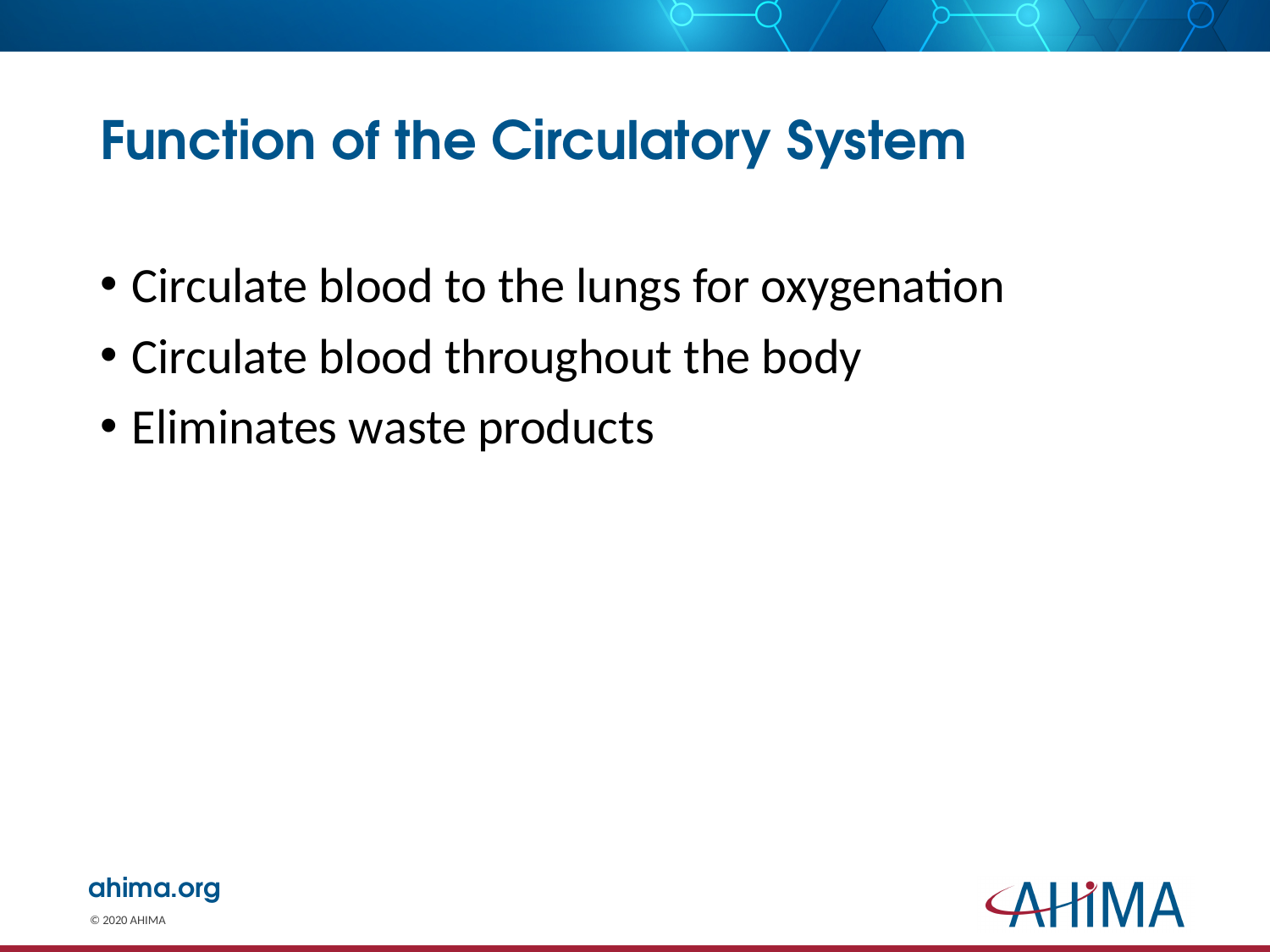

# Function of the Circulatory System
Circulate blood to the lungs for oxygenation
Circulate blood throughout the body
Eliminates waste products